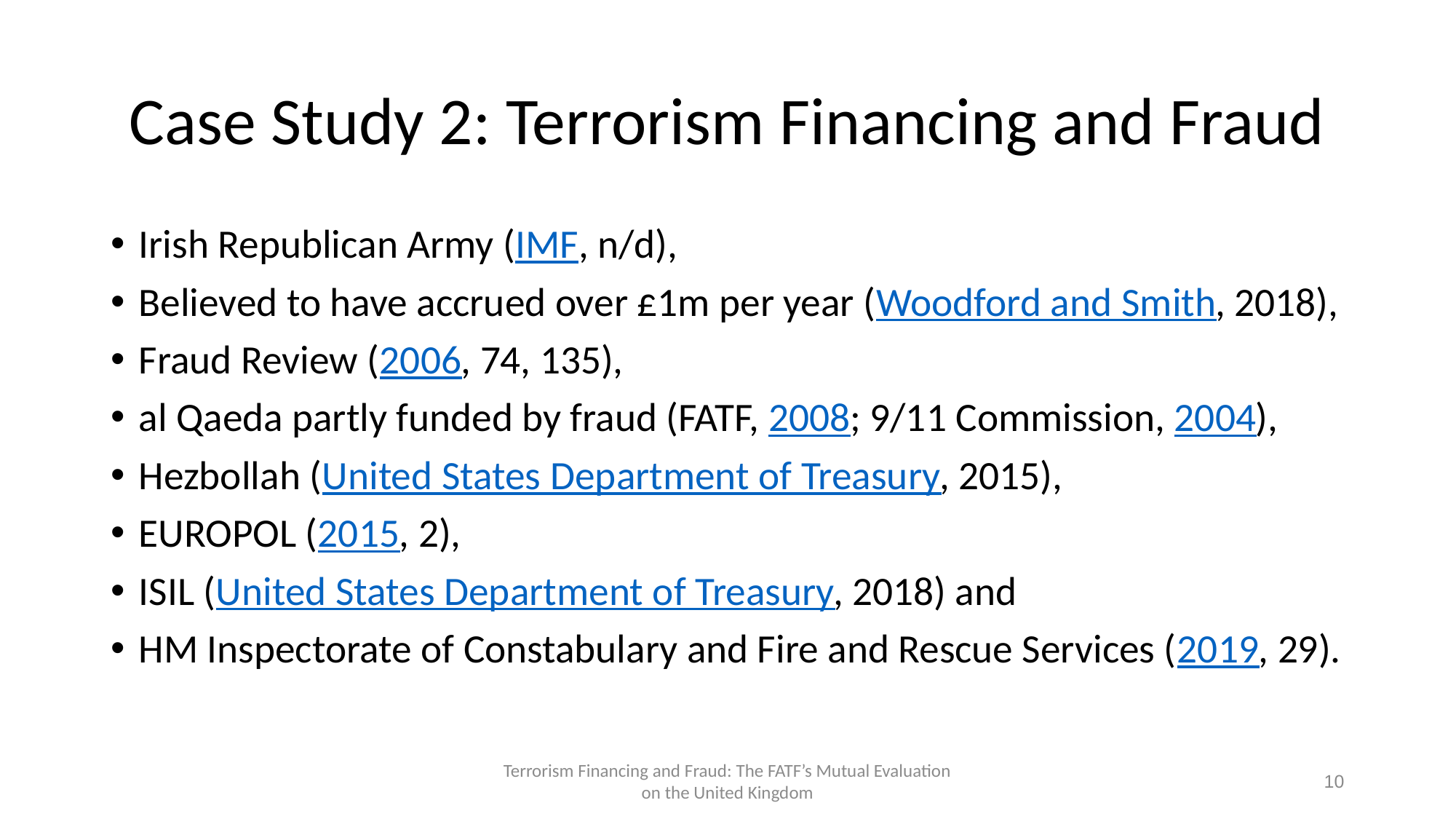

# Case Study 2: Terrorism Financing and Fraud
Irish Republican Army (IMF, n/d),
Believed to have accrued over £1m per year (Woodford and Smith, 2018),
Fraud Review (2006, 74, 135),
al Qaeda partly funded by fraud (FATF, 2008; 9/11 Commission, 2004),
Hezbollah (United States Department of Treasury, 2015),
EUROPOL (2015, 2),
ISIL (United States Department of Treasury, 2018) and
HM Inspectorate of Constabulary and Fire and Rescue Services (2019, 29).

Terrorism Financing and Fraud: The FATF’s Mutual Evaluation on the United Kingdom
10